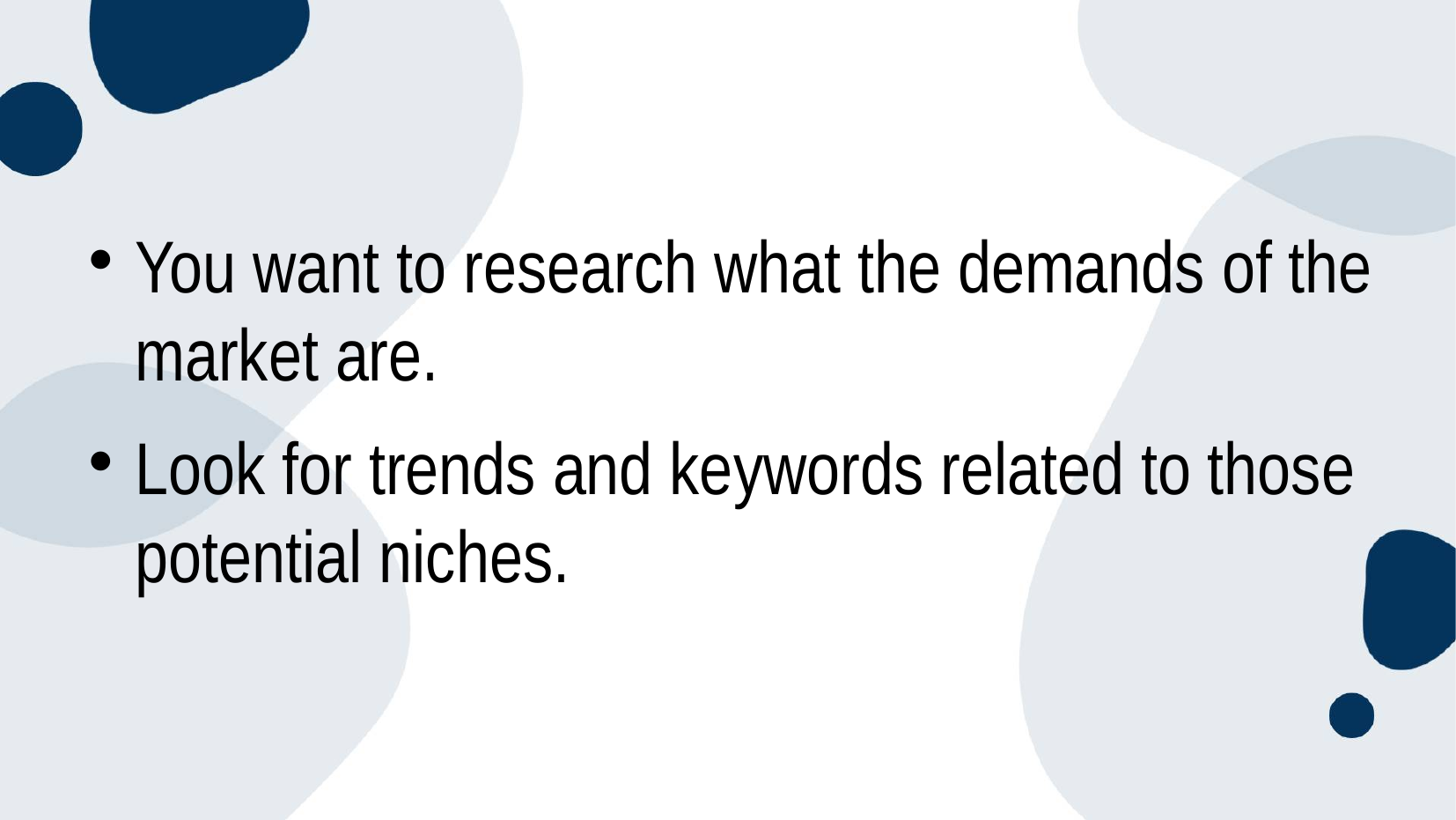

#
You want to research what the demands of the market are.
Look for trends and keywords related to those potential niches.